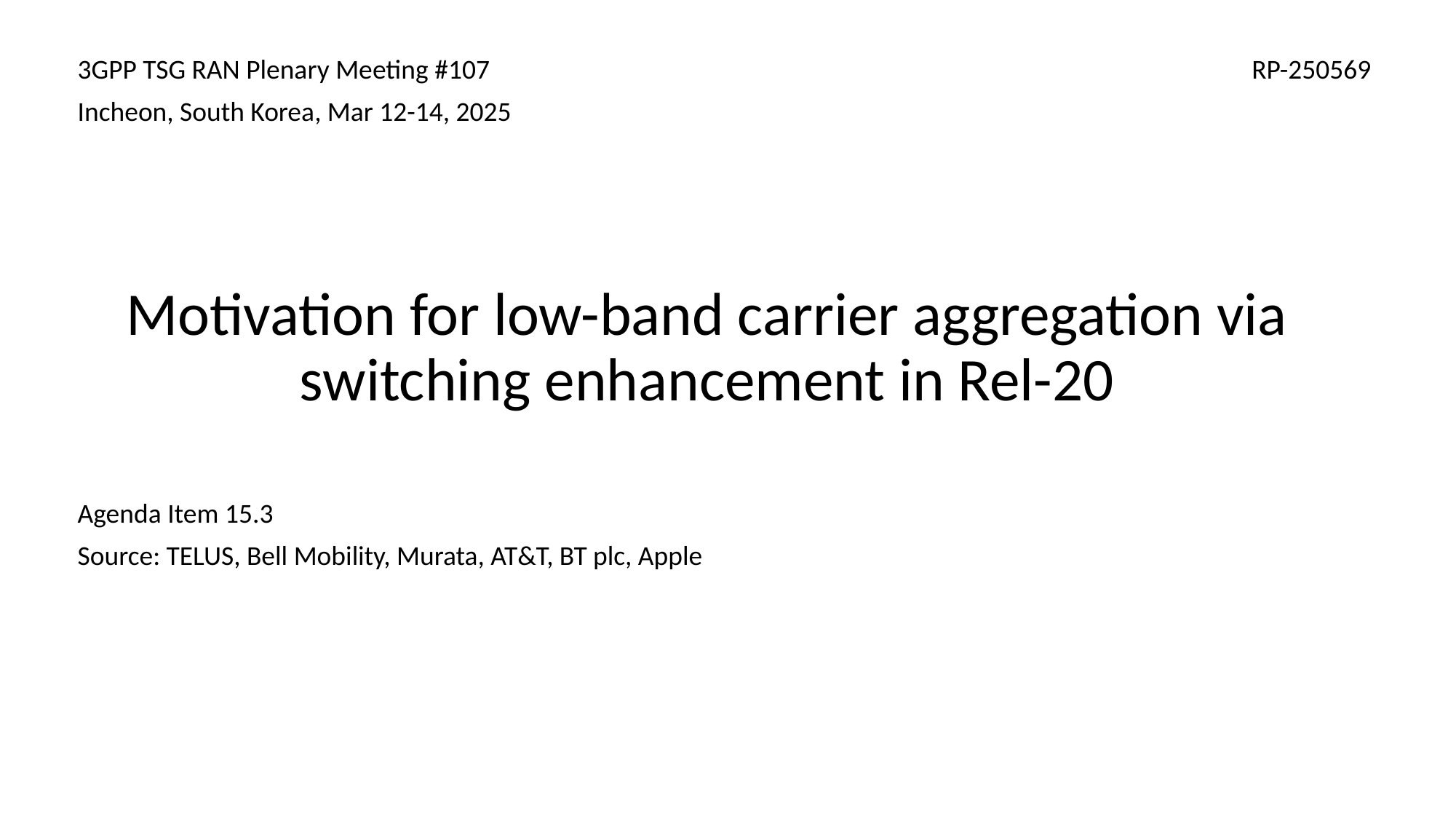

3GPP TSG RAN Plenary Meeting #107
Incheon, South Korea, Mar 12-14, 2025
RP-250569
# Motivation for low-band carrier aggregation via switching enhancement in Rel-20
Agenda Item 15.3
Source: TELUS, Bell Mobility, Murata, AT&T, BT plc, Apple